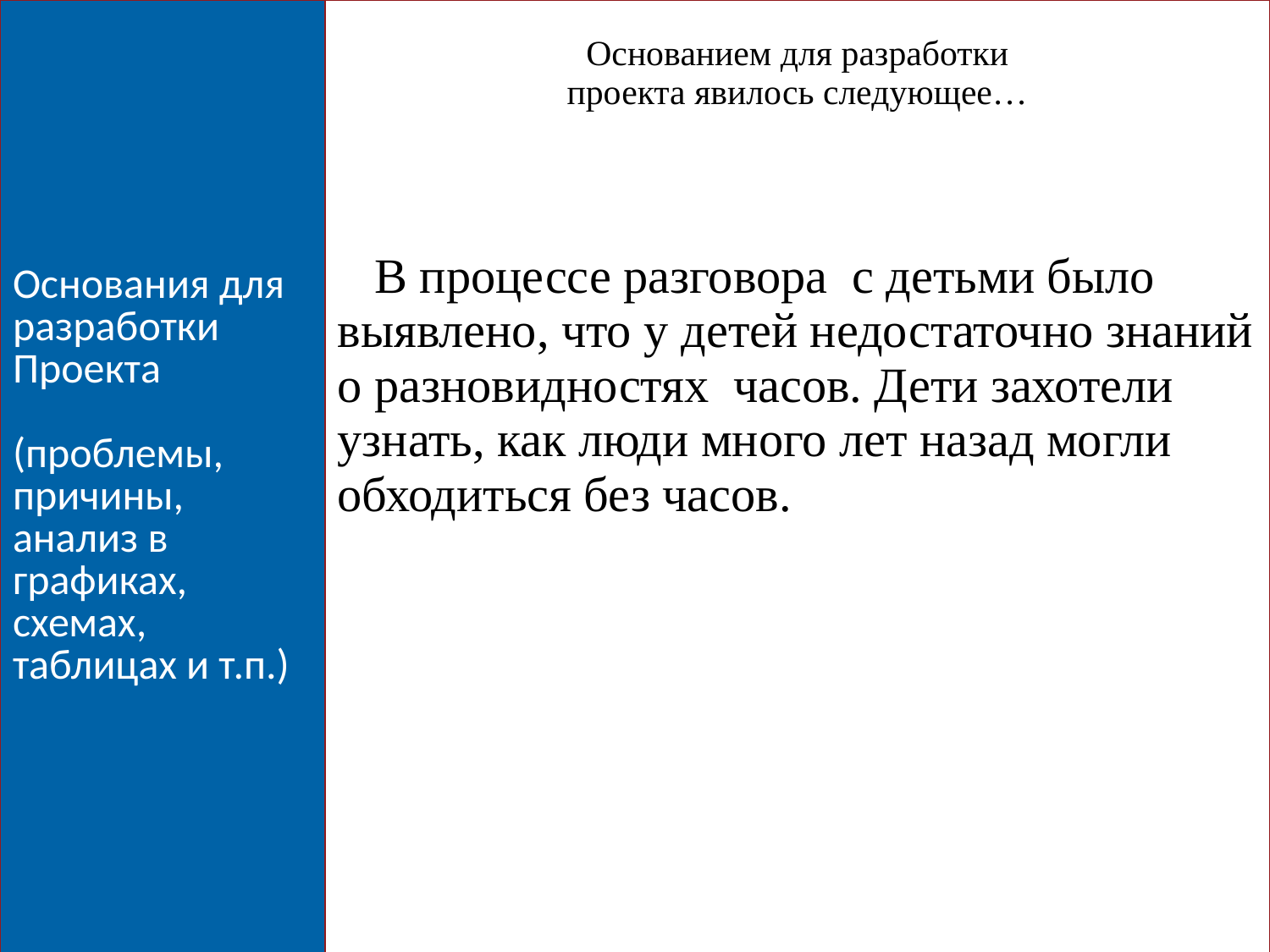

| Основания для разработки Проекта (проблемы, причины, анализ в графиках, схемах, таблицах и т.п.) | Основанием для разработки проекта явилось следующее… В процессе разговора с детьми было выявлено, что у детей недостаточно знаний о разновидностях часов. Дети захотели узнать, как люди много лет назад могли обходиться без часов. |
| --- | --- |
3